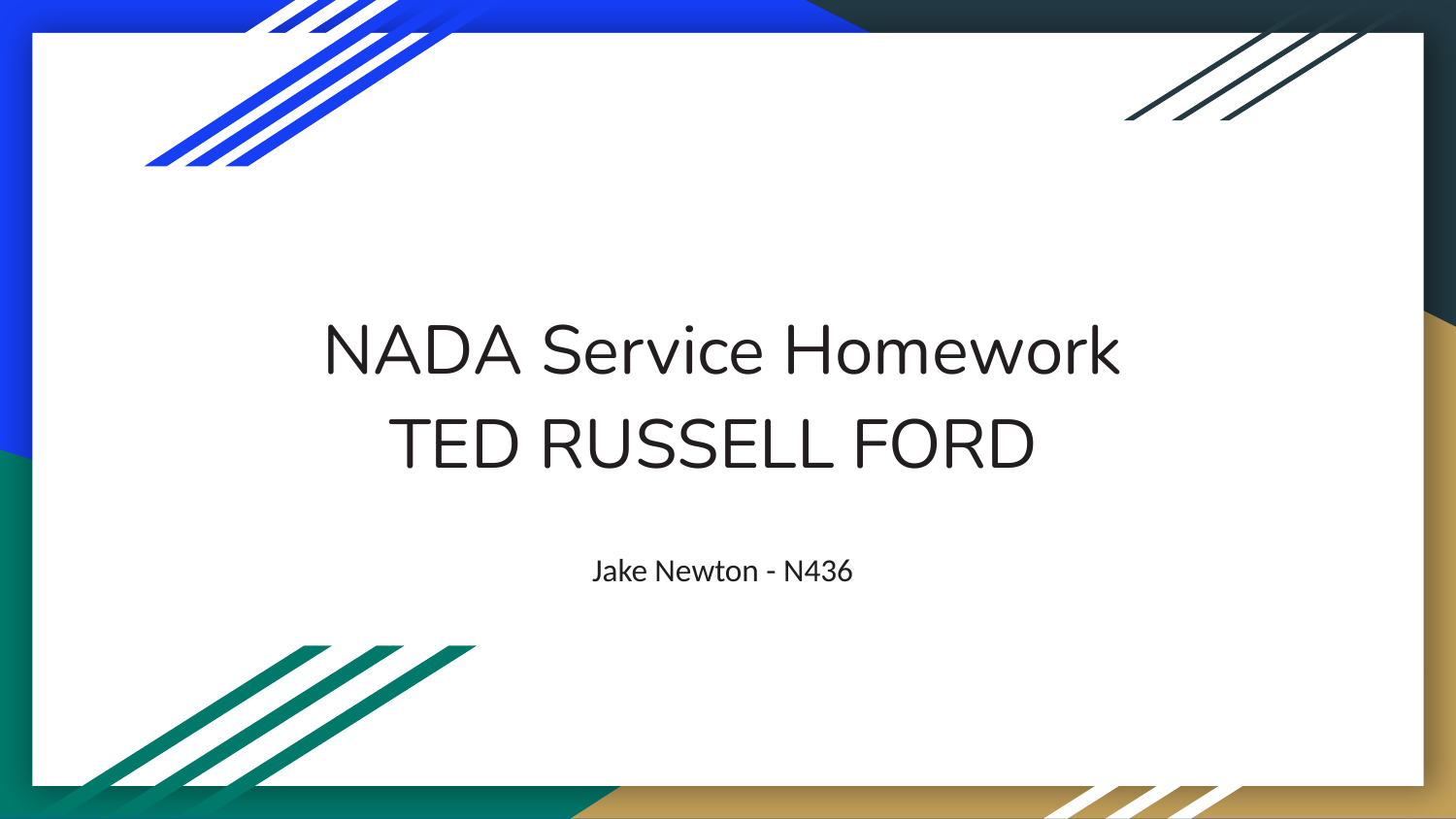

# NADA Service Homework
TED RUSSELL FORD

Jake Newton - N436